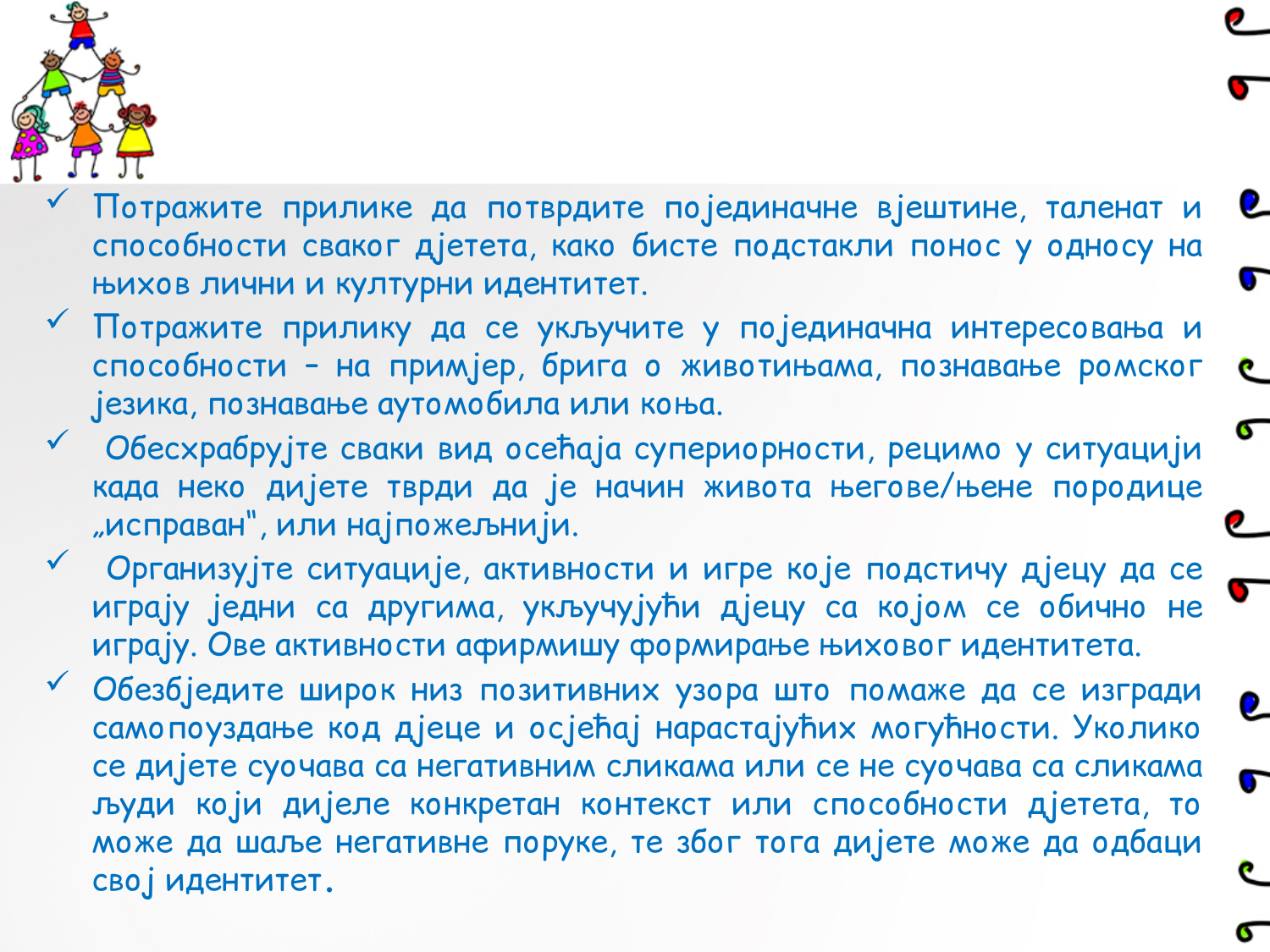

Потражите прилике да потврдите појединачне вјештине, таленат и способности сваког дјетета, како бисте подстакли понос у односу на њихов лични и културни идентитет.
Потражите прилику да се укључите у појединачна интересовања и способности – на примјер, брига о животињама, познавање ромског језика, познавање аутомобила или коња.
 Обесхрабрујте сваки вид осећаја супериорности, рецимо у ситуацији када неко дијете тврди да је начин живота његове/њене породице „исправан“, или најпожељнији.
 Организујте ситуације, активности и игре које подстичу дјецу да се играју једни са другима, укључујући дјецу са којом се обично не играју. Ове активности афирмишу формирање њиховог идентитета.
Обезбједите широк низ позитивних узора што помаже да се изгради самопоуздање код дјеце и осјећај нарастајућих могућности. Уколико се дијете суочава са негативним сликама или се не суочава са сликама људи који дијеле конкретан контекст или способности дјетета, то може да шаље негативне поруке, те због тога дијете може да одбаци свој идентитет.